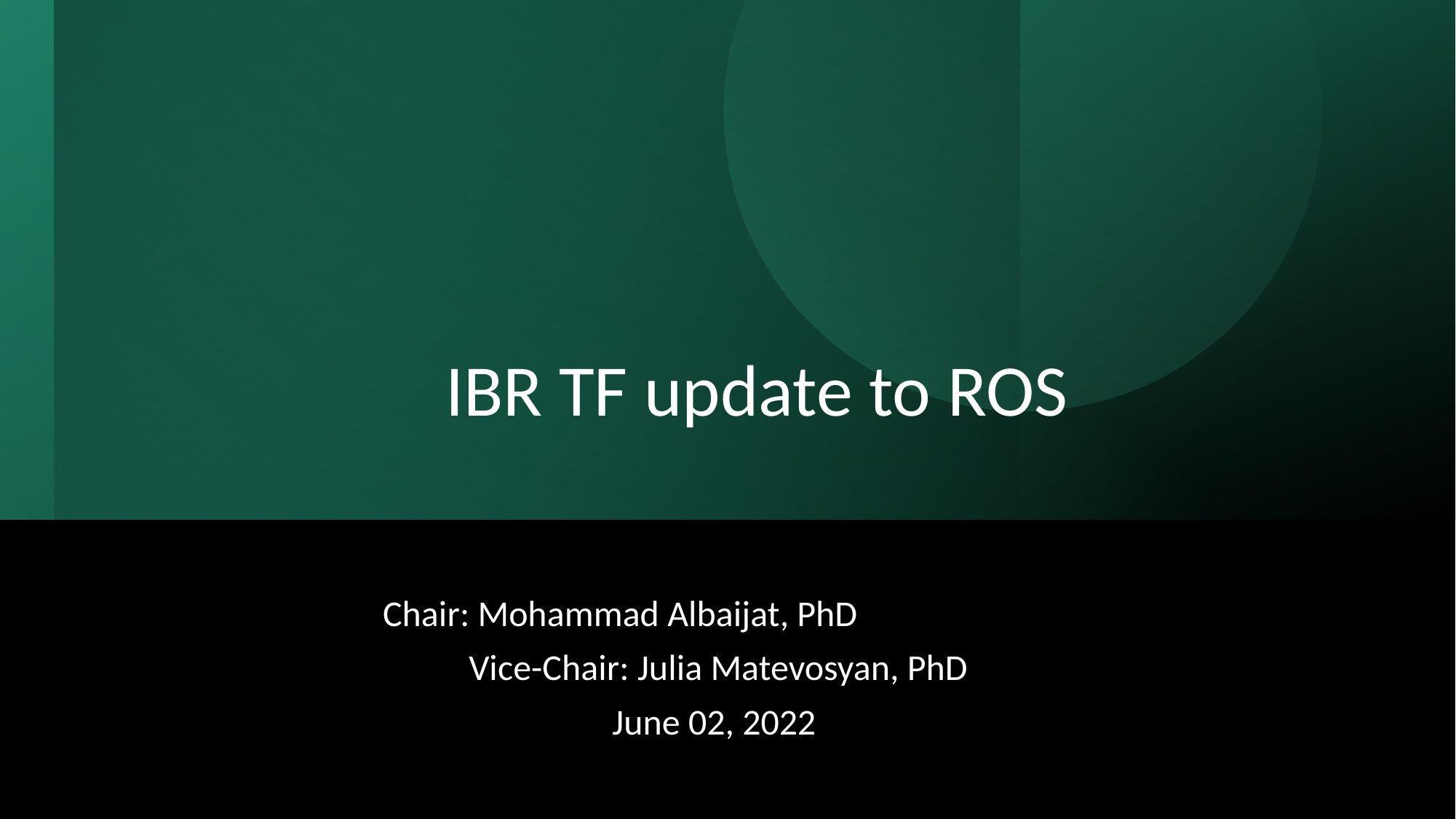

# IBR TF update to ROS
Chair: Mohammad Albaijat, PhD
Vice-Chair: Julia Matevosyan, PhD
June 02, 2022